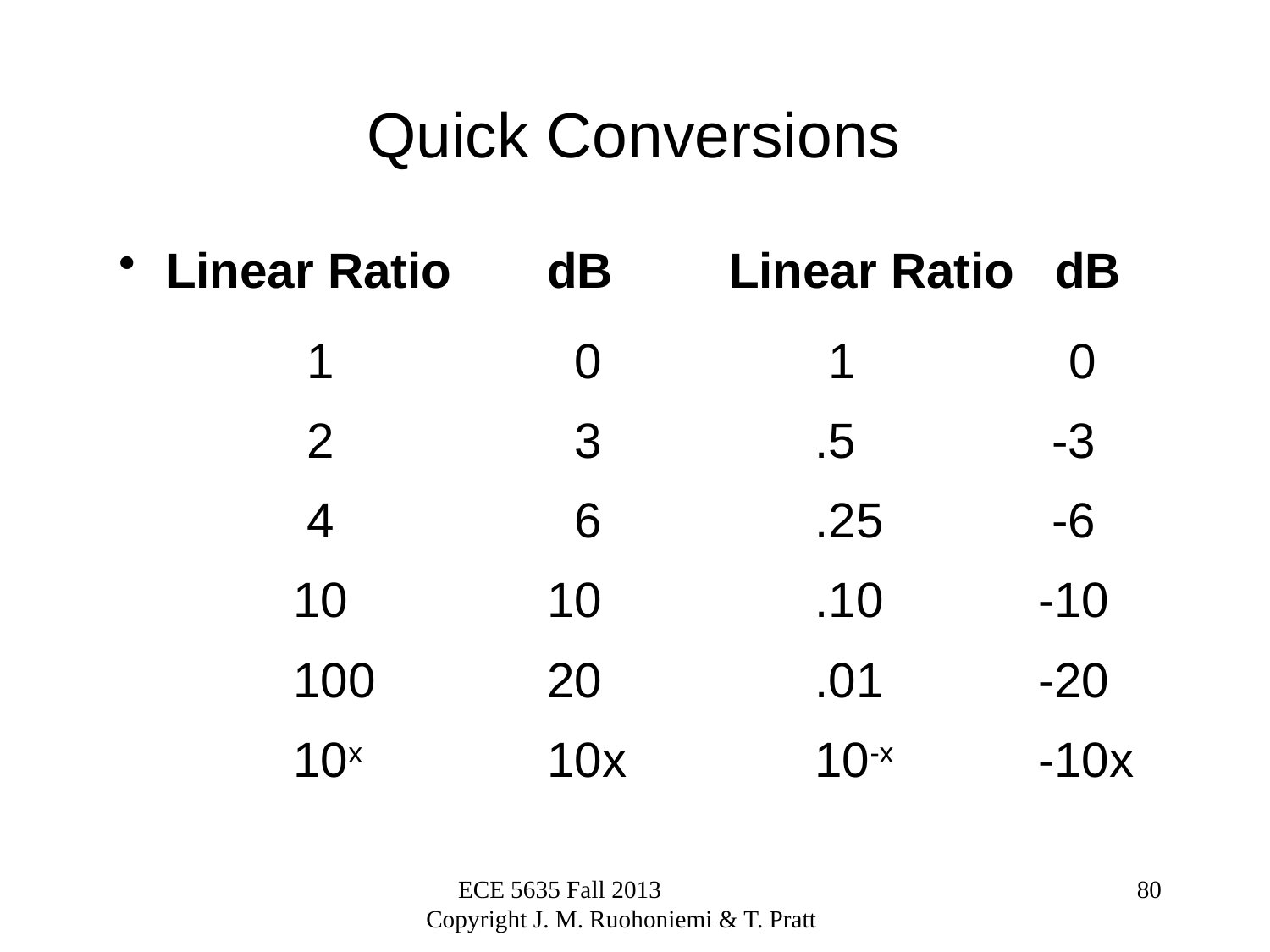

# Quick Conversions
Linear Ratio	dB	    Linear Ratio	dB
		 1		  0		  1		 0
		 2		  3		 .5	         -3
		 4		  6		 .25	         -6
		10		10		 .10	        -10
		100		20		 .01	        -20
		10x 		10x		 10-x 	        -10x

ECE 5635 Fall 2013                      Copyright J. M. Ruohoniemi & T. Pratt
80